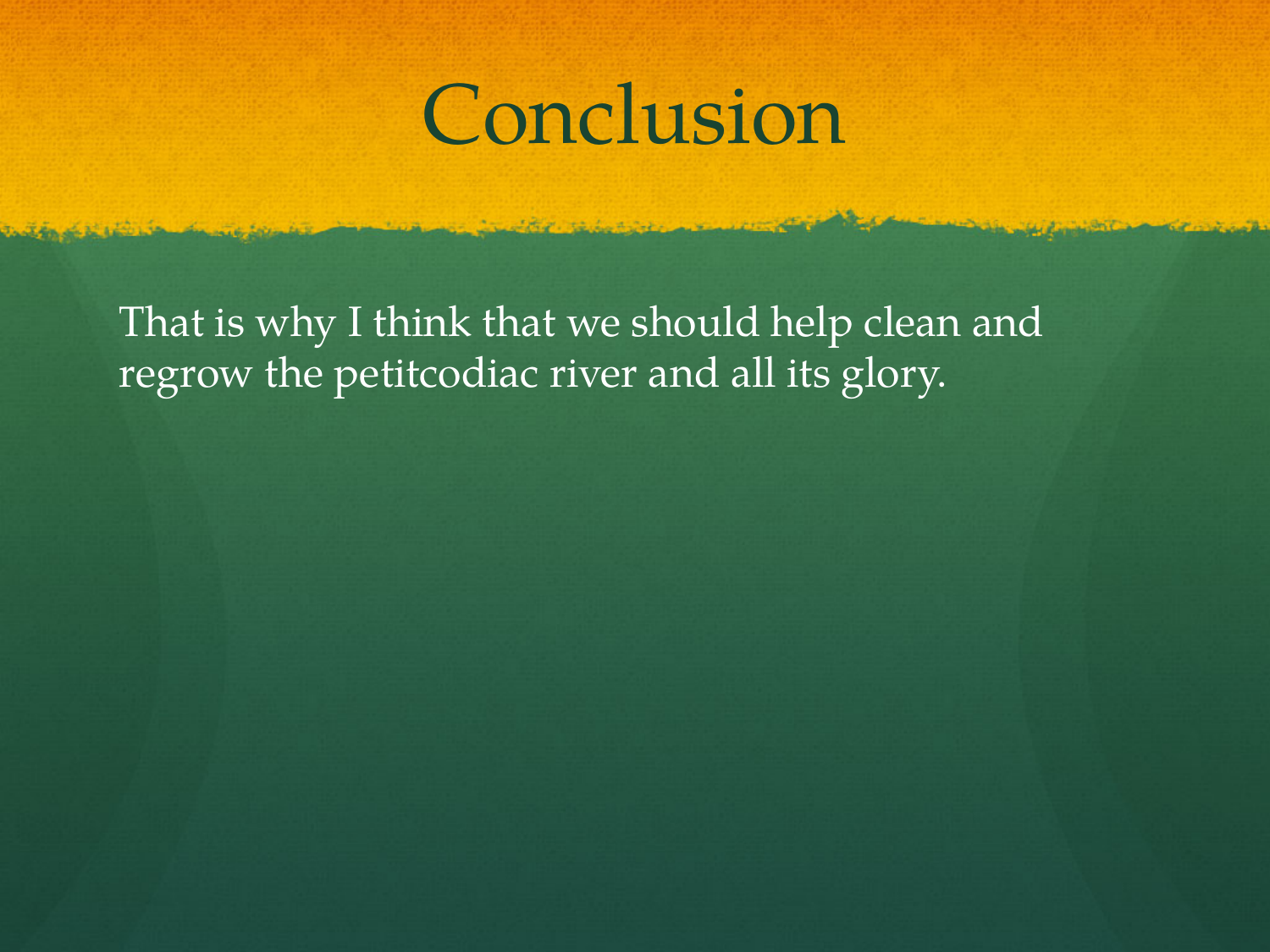

# Conclusion
That is why I think that we should help clean and regrow the petitcodiac river and all its glory.